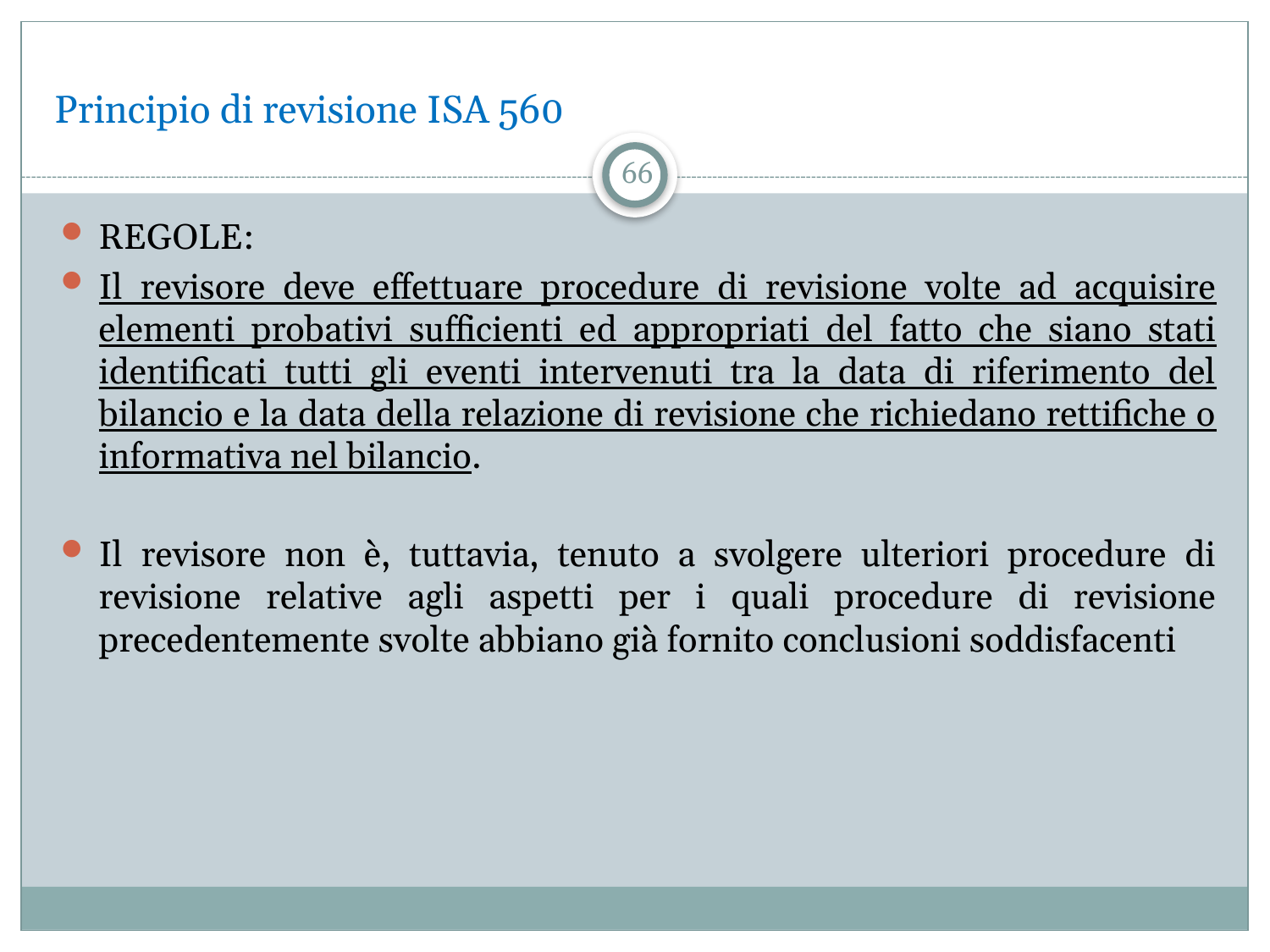

# Principio di revisione ISA 560
66
REGOLE:
Il revisore deve effettuare procedure di revisione volte ad acquisire elementi probativi sufficienti ed appropriati del fatto che siano stati identificati tutti gli eventi intervenuti tra la data di riferimento del bilancio e la data della relazione di revisione che richiedano rettifiche o informativa nel bilancio.

Il revisore non è, tuttavia, tenuto a svolgere ulteriori procedure di revisione relative agli aspetti per i quali procedure di revisione precedentemente svolte abbiano già fornito conclusioni soddisfacenti